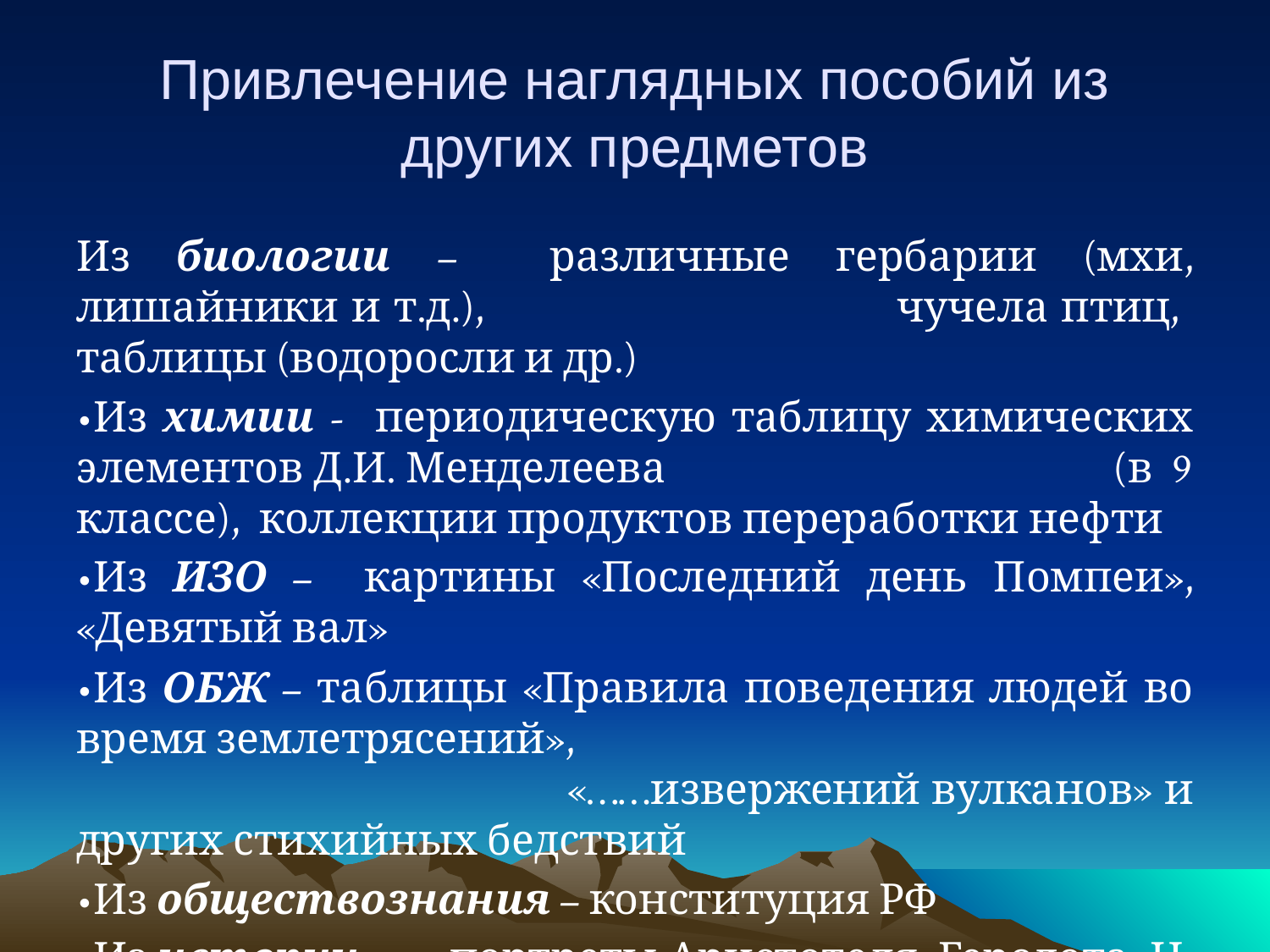

# Привлечение наглядных пособий из других предметов
Из биологии –  различные гербарии (мхи, лишайники и т.д.),                                чучела птиц,  таблицы (водоросли и др.)
•Из химии -  периодическую таблицу химических элементов Д.И. Менделеева                                             (в  9 классе),  коллекции продуктов переработки нефти
•Из ИЗО –  картины «Последний день Помпеи», «Девятый вал»
•Из ОБЖ – таблицы «Правила поведения людей во время землетрясений»,                                                                                                             «……извержений вулканов» и других стихийных бедствий
•Из обществознания – конституция РФ
•Из истории -      портреты Аристотеля, Геродота, Н. Коперника, Г. Галилея.